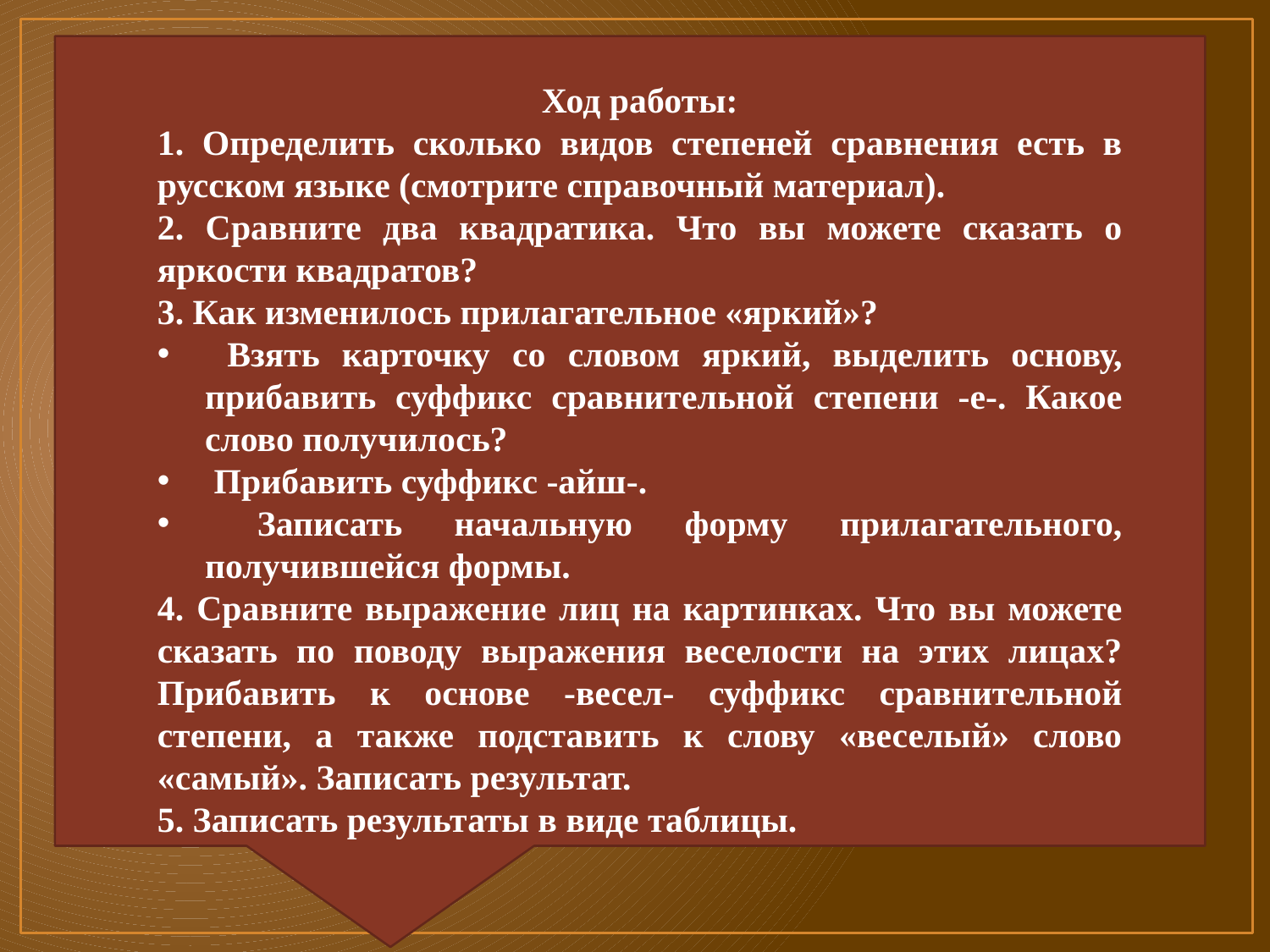

#
Ход работы:
1. Определить сколько видов степеней сравнения есть в русском языке (смотрите справочный материал).
2. Сравните два квадратика. Что вы можете сказать о яркости квадратов?
3. Как изменилось прилагательное «яркий»?
 Взять карточку со словом яркий, выделить основу, прибавить суффикс сравнительной степени -е-. Какое слово получилось?
 Прибавить суффикс -айш-.
 Записать начальную форму прилагательного, получившейся формы.
4. Сравните выражение лиц на картинках. Что вы можете сказать по поводу выражения веселости на этих лицах? Прибавить к основе -весел- суффикс сравнительной степени, а также подставить к слову «веселый» слово «самый». Записать результат.
5. Записать результаты в виде таблицы.